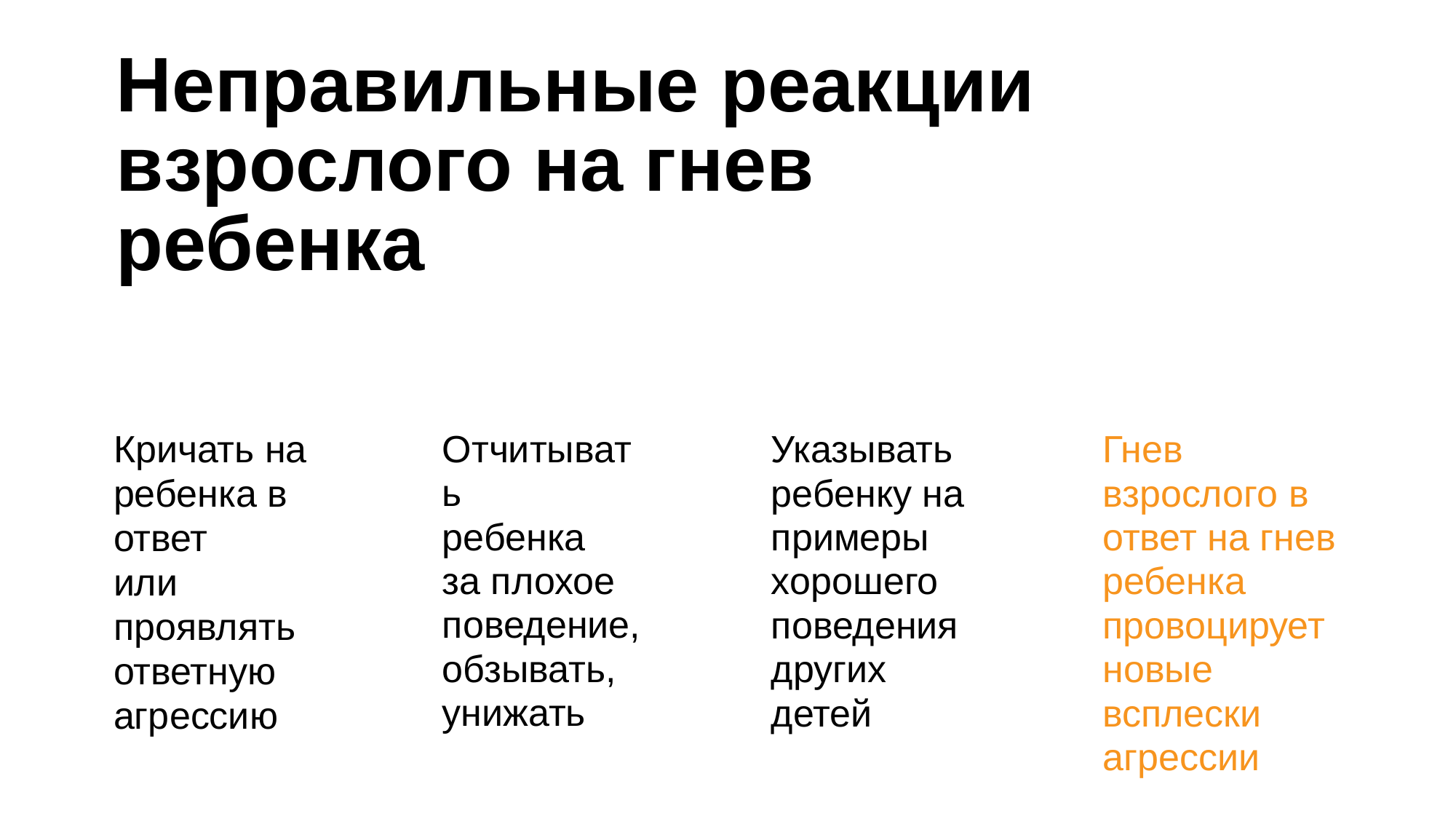

Неправильные реакции взрослого на гнев ребенка
Кричать на ребенка в ответ
или проявлять
ответную
агрессию
Отчитывать
ребенка
за плохое
поведение,
обзывать,
унижать
Указывать ребенку на примеры хорошего поведения других детей
Гнев взрослого в ответ на гнев ребенка провоцирует новые всплески агрессии